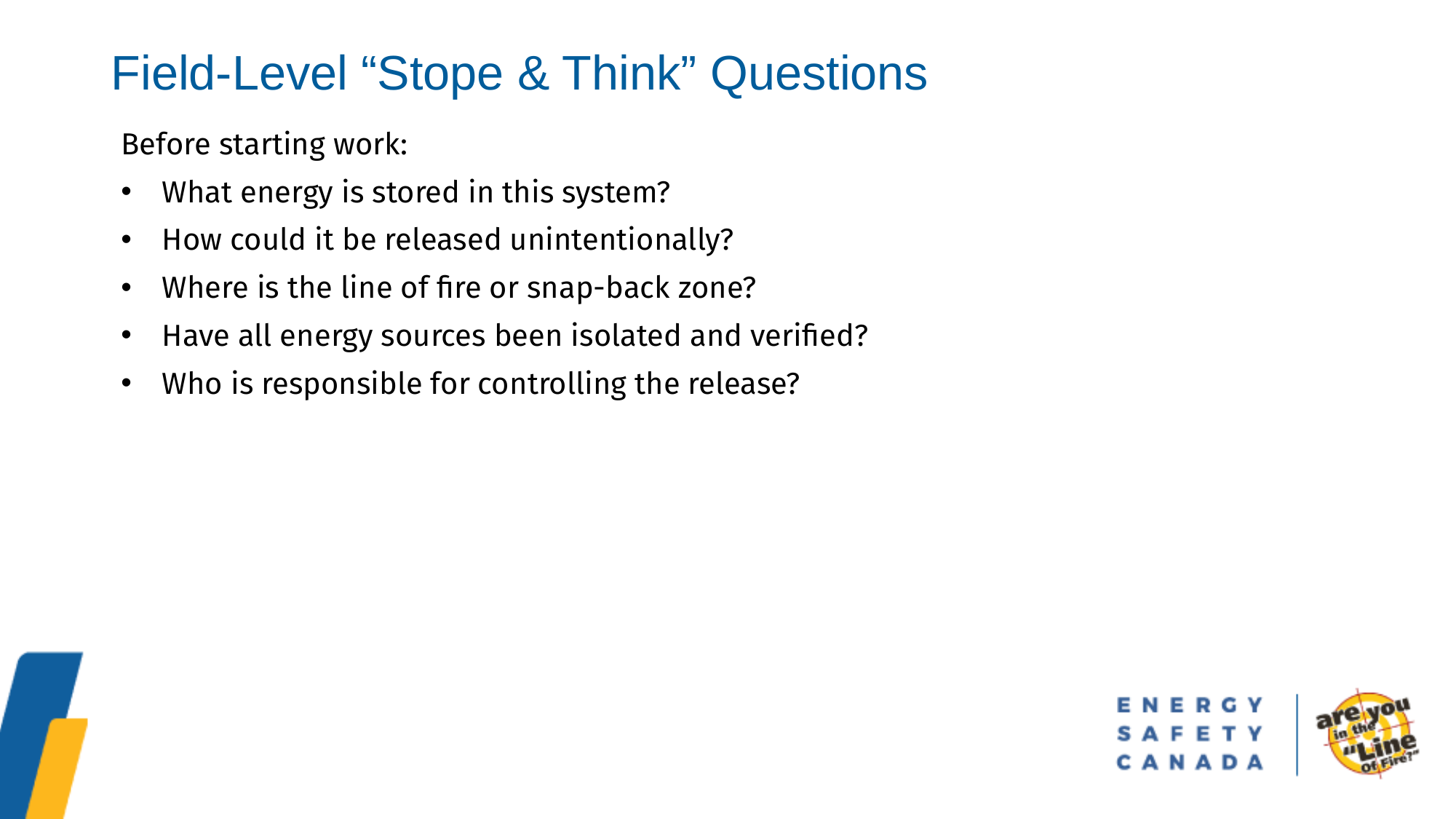

Field-Level “Stope & Think” Questions
Before starting work:
What energy is stored in this system?
How could it be released unintentionally?
Where is the line of fire or snap-back zone?
Have all energy sources been isolated and verified?
Who is responsible for controlling the release?